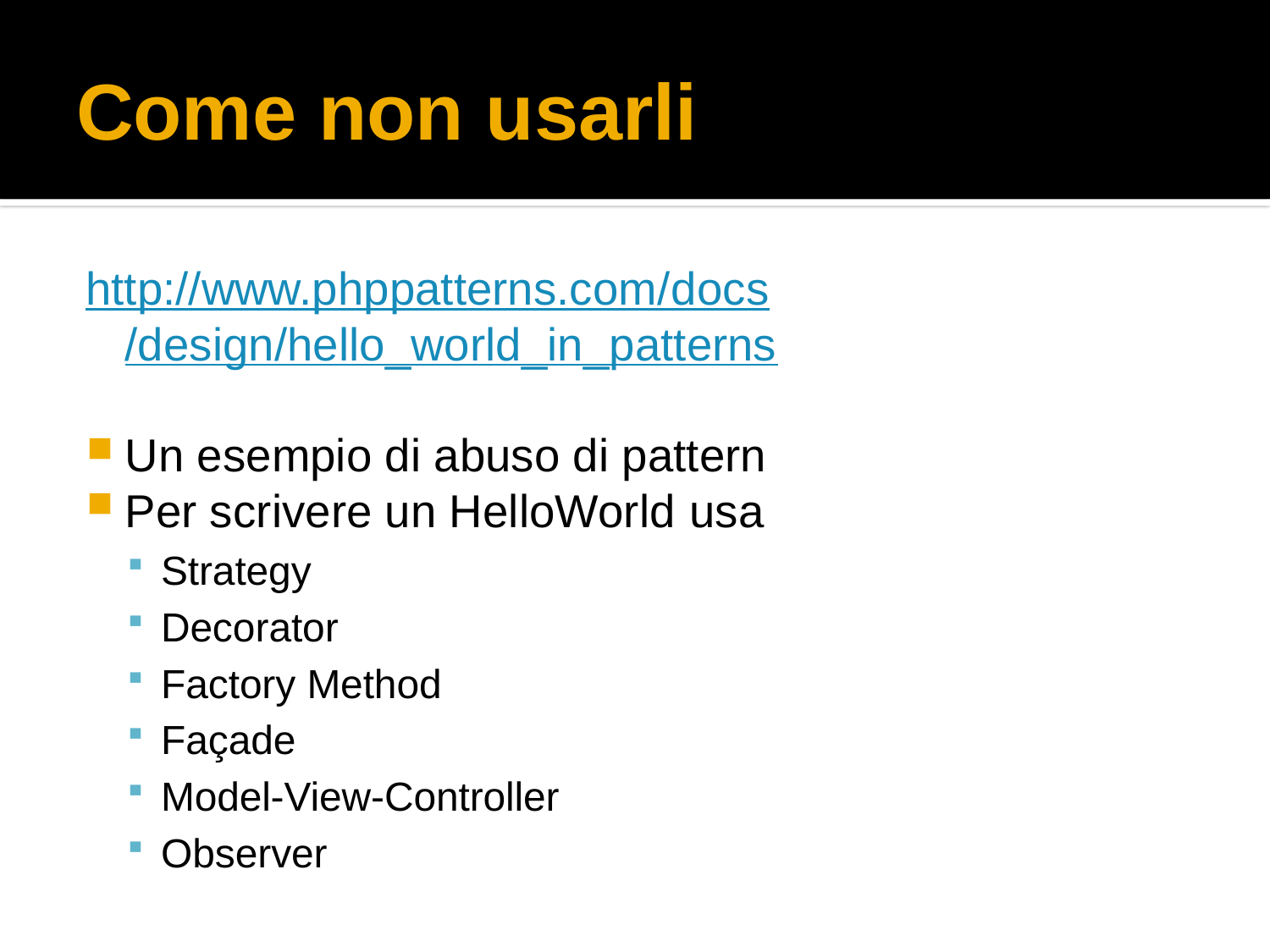

# Come non usarli
http://www.phppatterns.com/docs/design/hello_world_in_patterns

Un esempio di abuso di pattern
Per scrivere un HelloWorld usa
Strategy
Decorator
Factory Method
Façade
Model-View-Controller
Observer